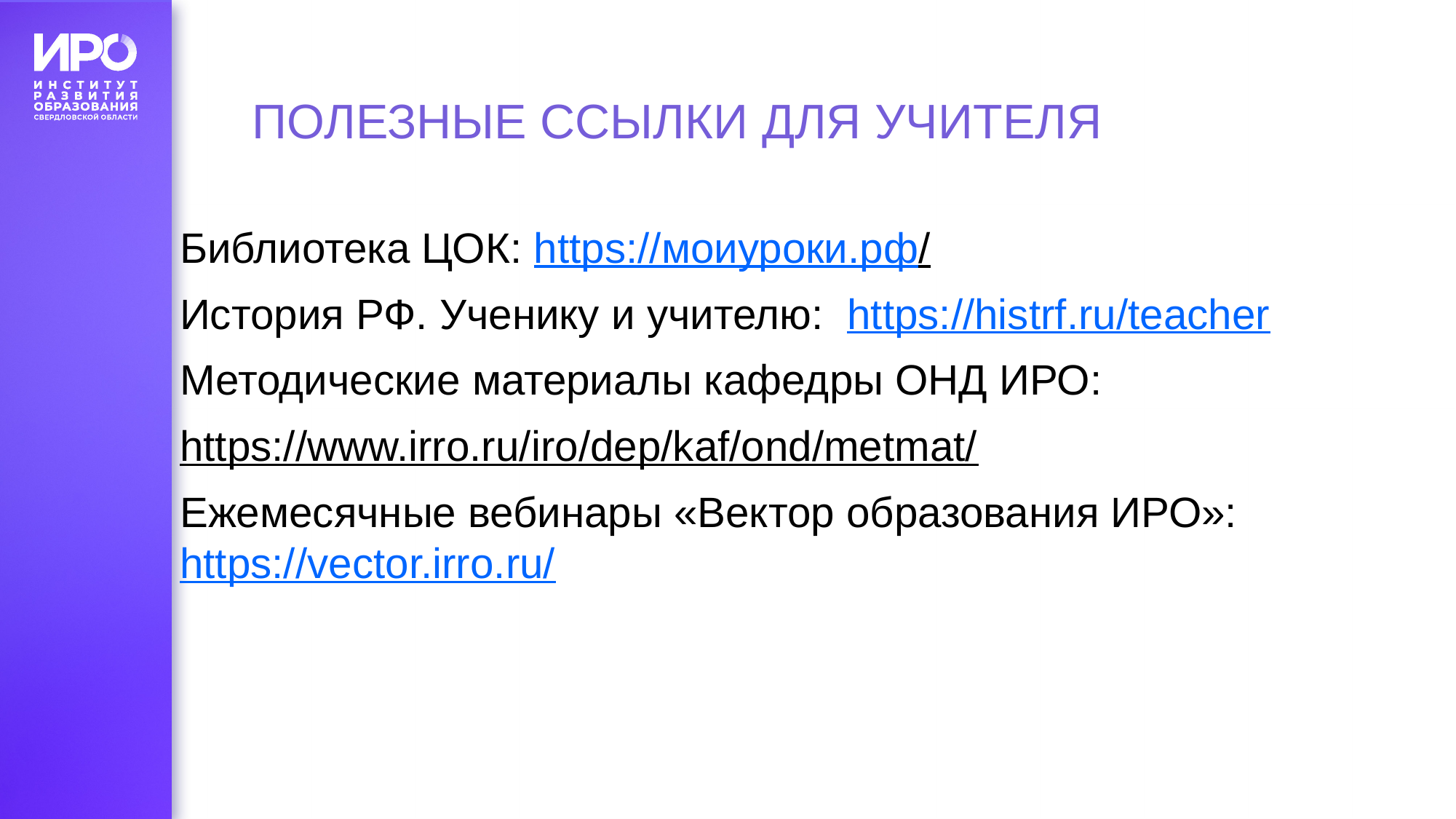

# ПОЛЕЗНЫЕ ССЫЛКИ ДЛЯ УЧИТЕЛЯ
Библиотека ЦОК: https://моиуроки.рф/
История РФ. Ученику и учителю:  https://histrf.ru/teacher
Методические материалы кафедры ОНД ИРО:
https://www.irro.ru/iro/dep/kaf/ond/metmat/
Ежемесячные вебинары «Вектор образования ИРО»: https://vector.irro.ru/